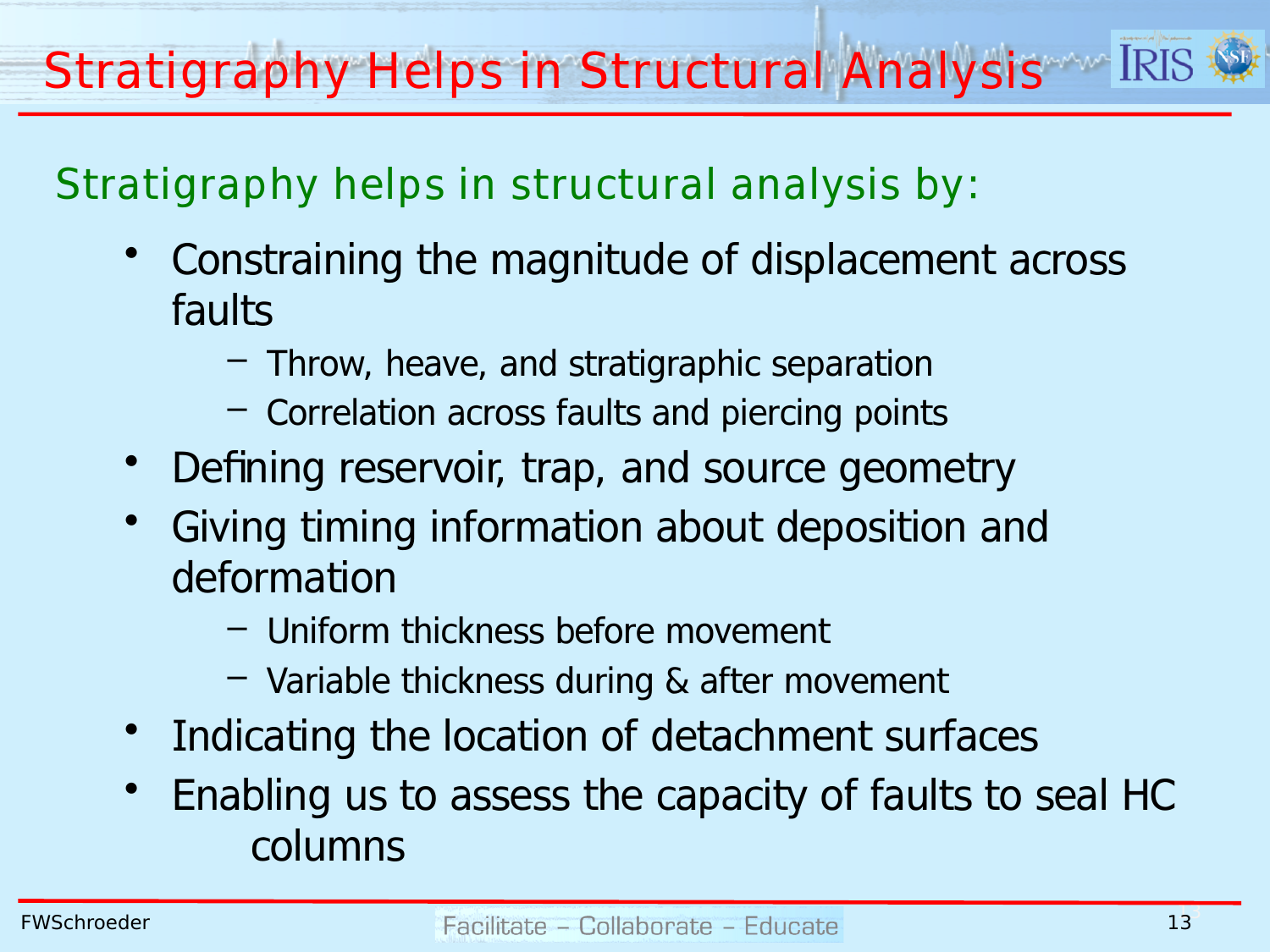

# Stratigraphy Helps in Structural Analysis
Stratigraphy helps in structural analysis by:
Constraining the magnitude of displacement across 	faults
Throw, heave, and stratigraphic separation
Correlation across faults and piercing points
Defining reservoir, trap, and source geometry
Giving timing information about deposition and 	deformation
Uniform thickness before movement
Variable thickness during & after movement
Indicating the location of detachment surfaces
Enabling us to assess the capacity of faults to seal HC 	columns